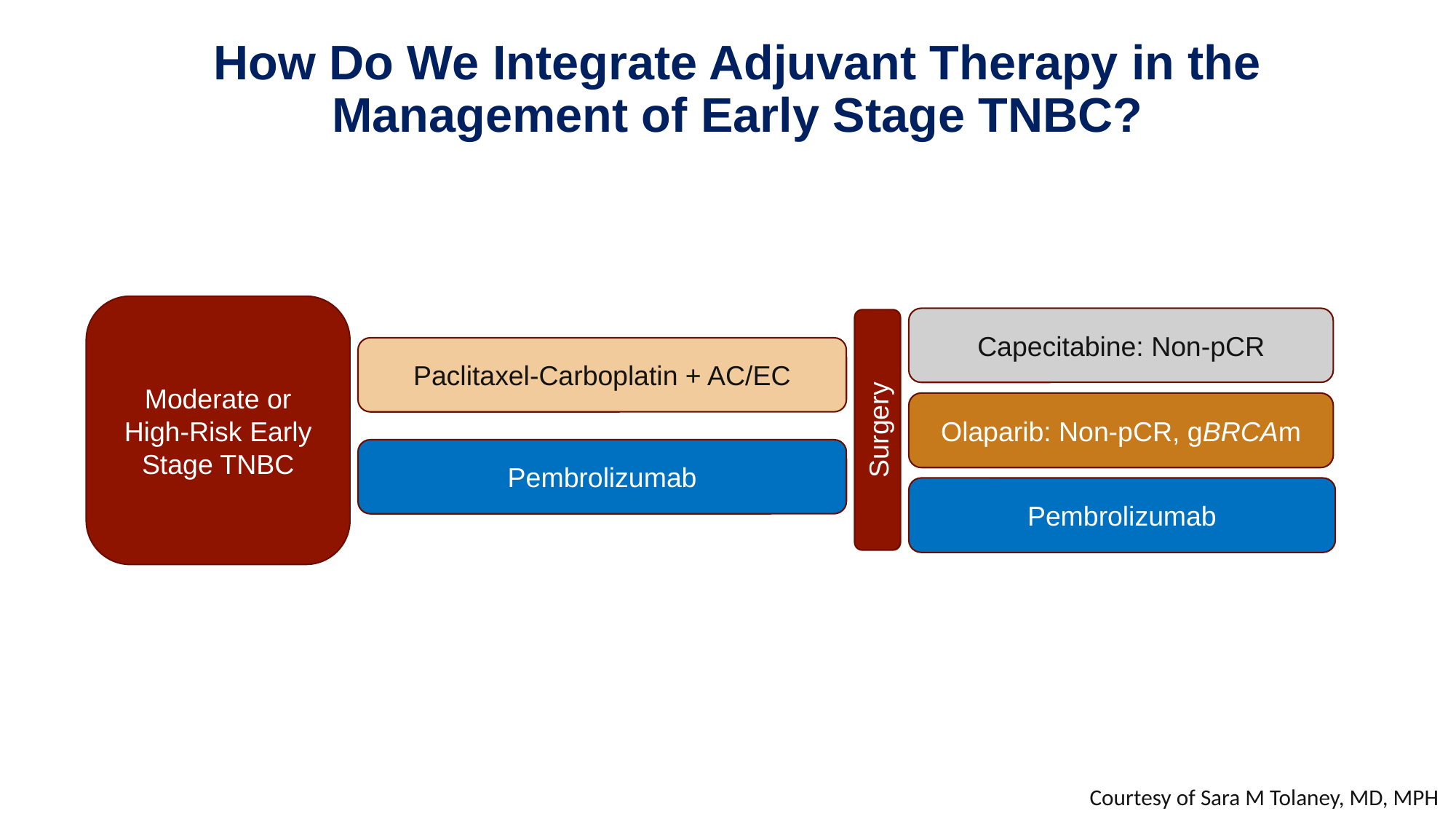

# How Do We Integrate Adjuvant Therapy in the Management of Early Stage TNBC?
Moderate or High-Risk Early Stage TNBC
Capecitabine: Non-pCR
Paclitaxel-Carboplatin + AC/EC
Olaparib: Non-pCR, gBRCAm
Surgery
Pembrolizumab
Pembrolizumab
Courtesy of Sara M Tolaney, MD, MPH